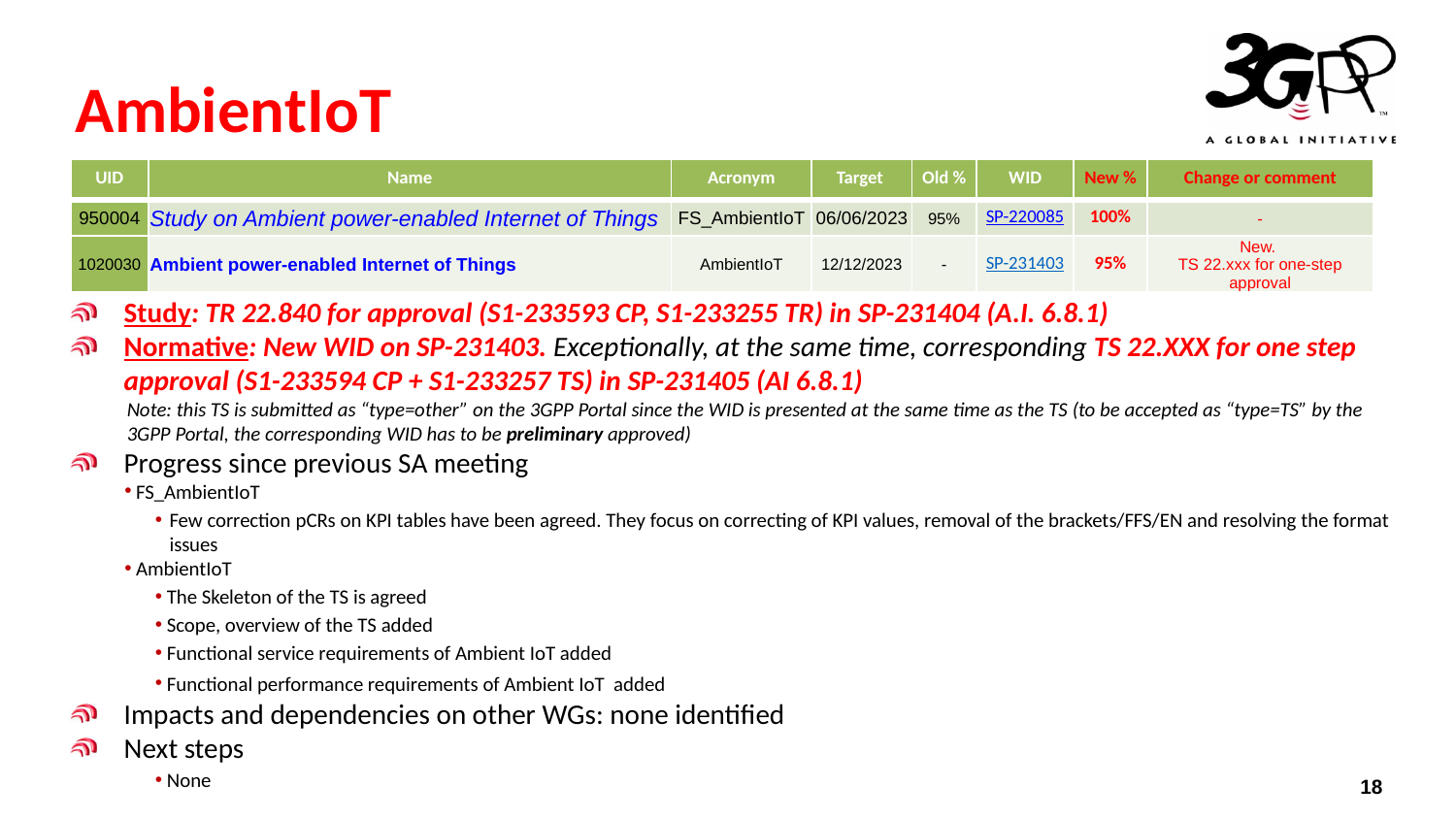

# AmbientIoT
| UID | Name | Acronym | Target | Old % | WID | New % | Change or comment |
| --- | --- | --- | --- | --- | --- | --- | --- |
| 950004 | Study on Ambient power-enabled Internet of Things | FS\_AmbientIoT | 06/06/2023 | 95% | SP-220085 | 100% | - |
| 1020030 | Ambient power-enabled Internet of Things | AmbientIoT | 12/12/2023 | - | SP-231403 | 95% | New. TS 22.xxx for one-step approval |
Study: TR 22.840 for approval (S1-233593 CP, S1-233255 TR) in SP-231404 (A.I. 6.8.1)
Normative: New WID on SP-231403. Exceptionally, at the same time, corresponding TS 22.XXX for one step approval (S1-233594 CP + S1-233257 TS) in SP-231405 (AI 6.8.1)
Note: this TS is submitted as “type=other” on the 3GPP Portal since the WID is presented at the same time as the TS (to be accepted as “type=TS” by the 3GPP Portal, the corresponding WID has to be preliminary approved)
Progress since previous SA meeting
 FS_AmbientIoT
Few correction pCRs on KPI tables have been agreed. They focus on correcting of KPI values, removal of the brackets/FFS/EN and resolving the format issues
 AmbientIoT
 The Skeleton of the TS is agreed
 Scope, overview of the TS added
 Functional service requirements of Ambient IoT added
 Functional performance requirements of Ambient IoT  added
Impacts and dependencies on other WGs: none identified
Next steps
 None